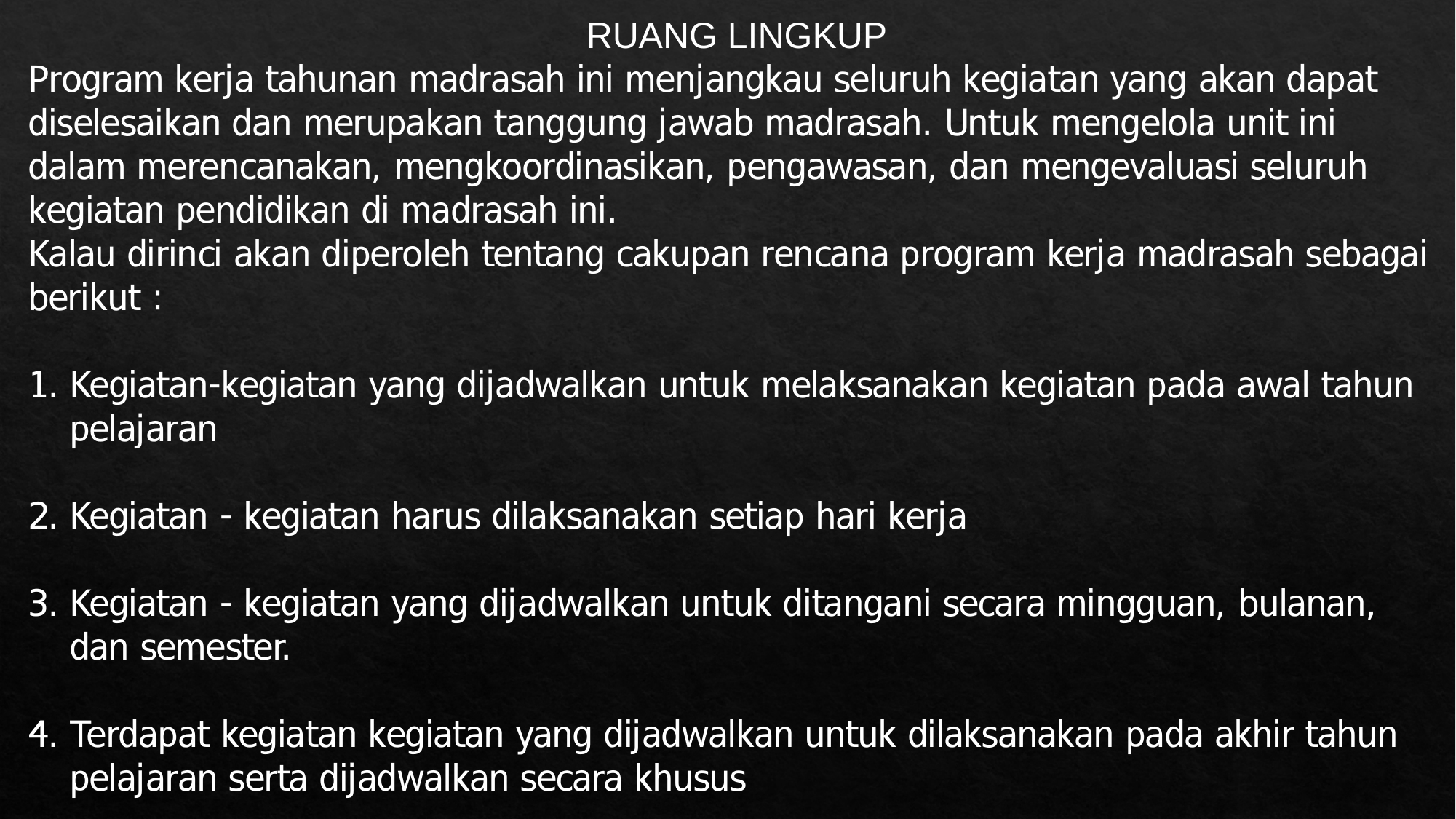

RUANG LINGKUP
Program kerja tahunan madrasah ini menjangkau seluruh kegiatan yang akan dapat diselesaikan dan merupakan tanggung jawab madrasah. Untuk mengelola unit ini dalam merencanakan, mengkoordinasikan, pengawasan, dan mengevaluasi seluruh kegiatan pendidikan di madrasah ini.
Kalau dirinci akan diperoleh tentang cakupan rencana program kerja madrasah sebagai berikut :

Kegiatan-kegiatan yang dijadwalkan untuk melaksanakan kegiatan pada awal tahun pelajaran

Kegiatan - kegiatan harus dilaksanakan setiap hari kerja

Kegiatan - kegiatan yang dijadwalkan untuk ditangani secara mingguan, bulanan, dan semester.

Terdapat kegiatan kegiatan yang dijadwalkan untuk dilaksanakan pada akhir tahun pelajaran serta dijadwalkan secara khusus